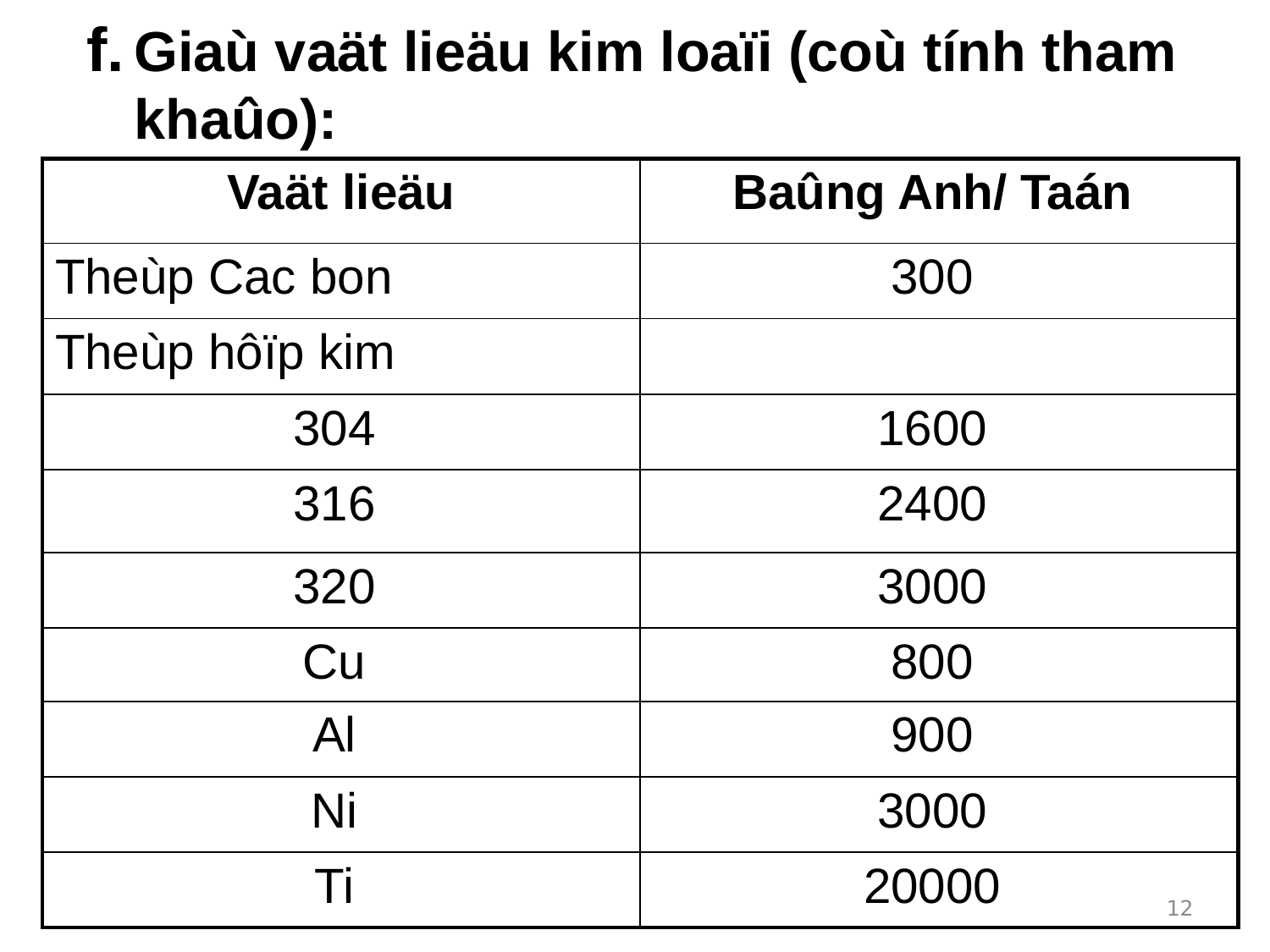

Giaù vaät lieäu kim loaïi (coù tính tham khaûo):
| Vaät lieäu | Baûng Anh/ Taán |
| --- | --- |
| Theùp Cac bon | 300 |
| Theùp hôïp kim |  |
| 304 | 1600 |
| 316 | 2400 |
| 320 | 3000 |
| Cu | 800 |
| Al | 900 |
| Ni | 3000 |
| Ti | 20000 |
12